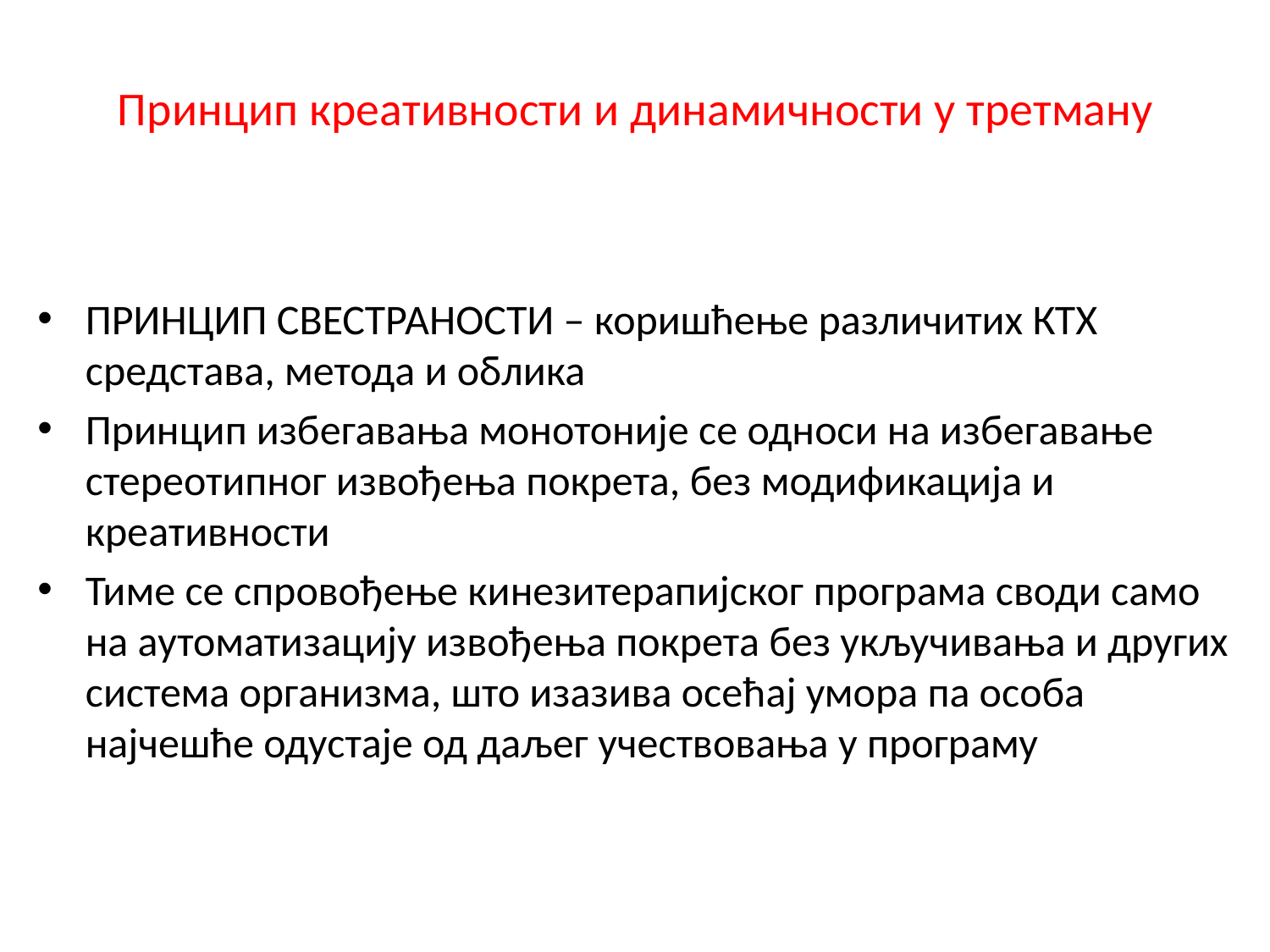

# Принцип креативности и динамичности у третману
ПРИНЦИП СВЕСТРАНОСТИ – коришћење различитих КТХ средстава, метода и облика
Принцип избегавања монотоније се односи на избегавање стереотипног извођења покрета, без модификација и креативности
Тиме се спровођење кинезитерапијског програма своди само на аутоматизацију извођења покрета без укључивања и других система организма, што изазива осећај умора па особа најчешће одустаје од даљег учествовања у програму